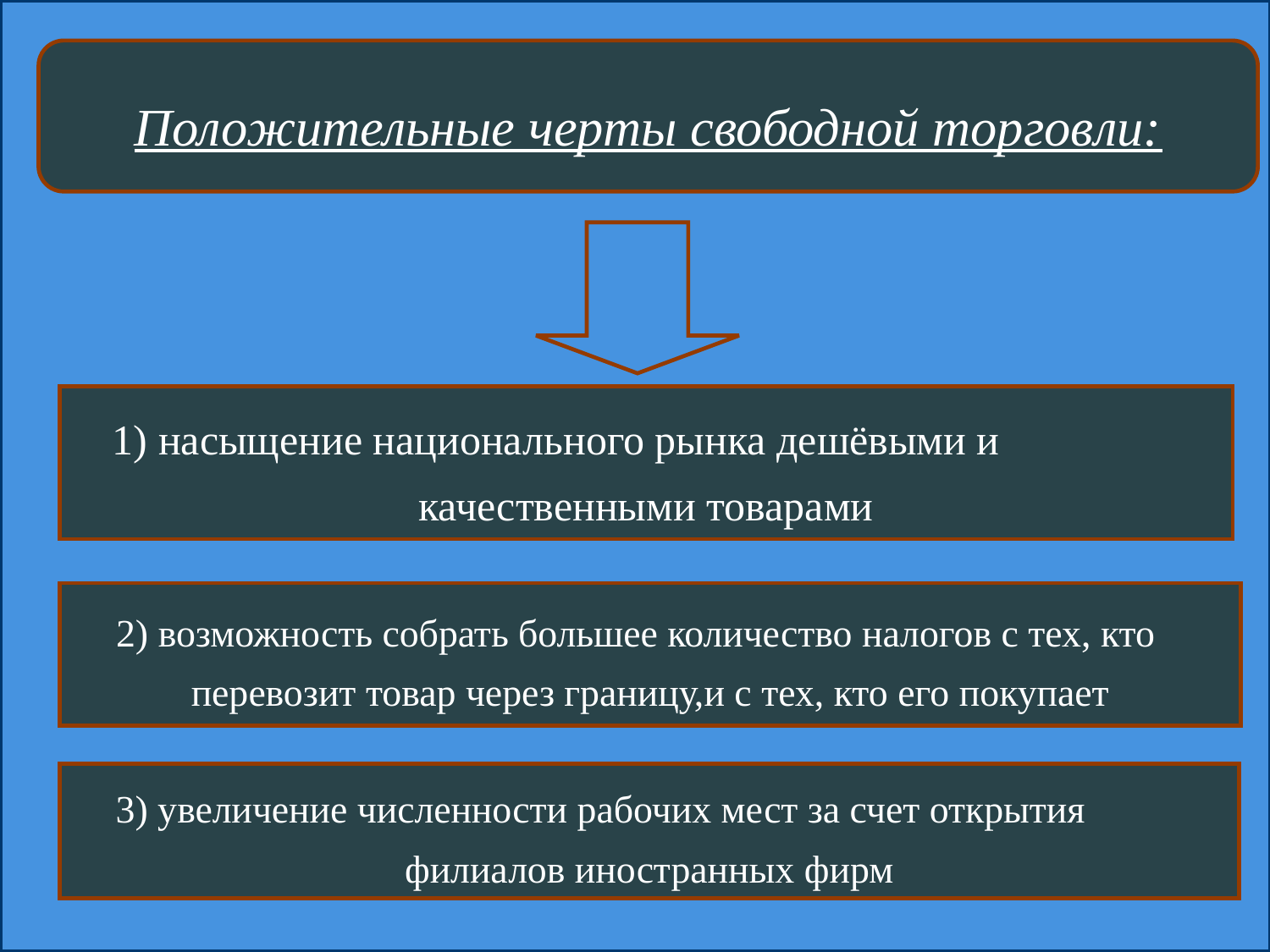

Положительные черты свободной торговли:

1) насыщение национального рынка дешёвыми и                  качественными товарами

2) возможность собрать большее количество налогов с тех, кто    перевозит товар через границу,и с тех, кто его покупает
3) увеличение численности рабочих мест за счет открытия           филиалов иностранных фирм